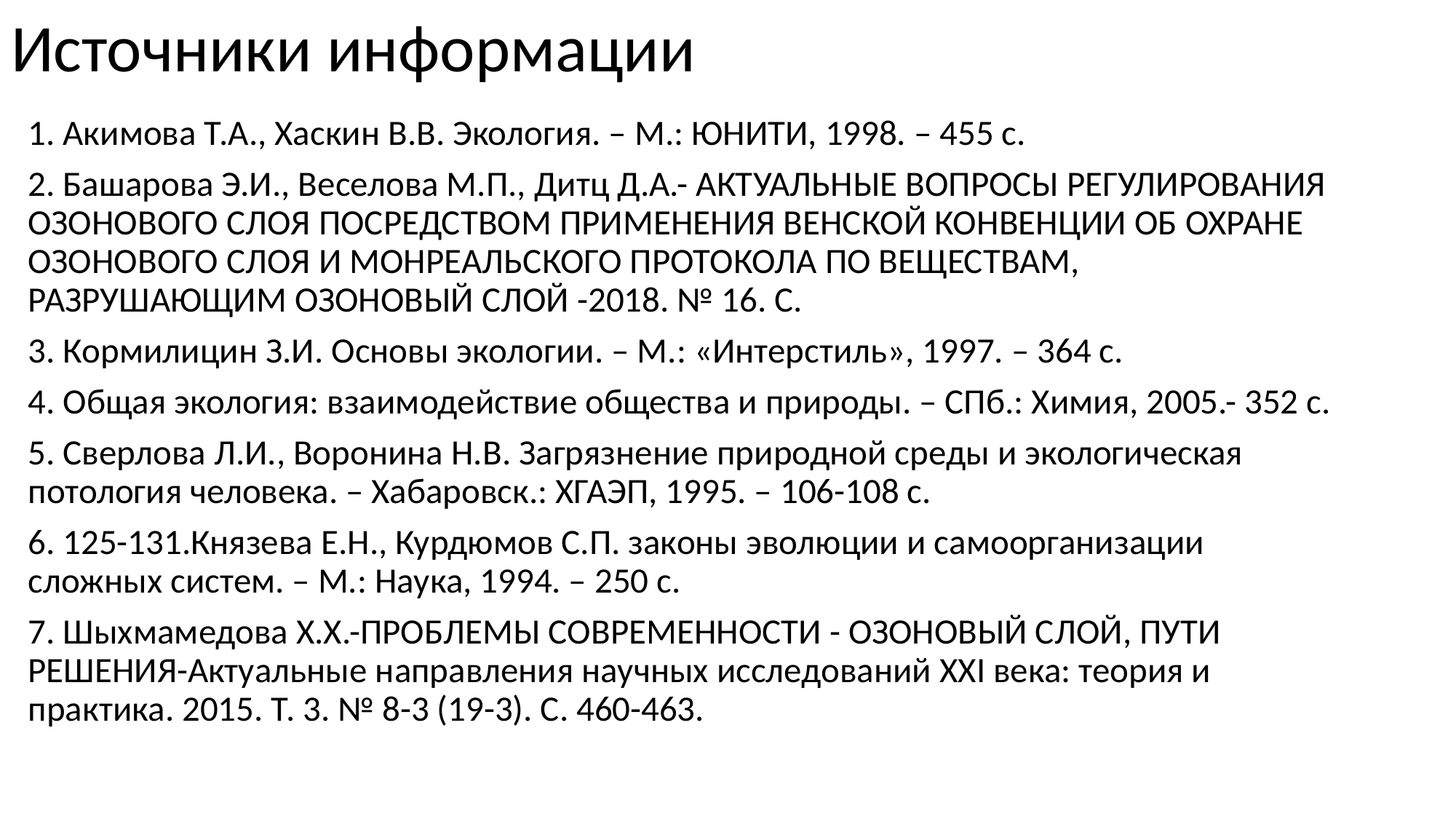

# Источники информации
1. Акимова Т.А., Хаскин В.В. Экология. – М.: ЮНИТИ, 1998. – 455 с.
2. Башарова Э.И., Веселова М.П., Дитц Д.А.- АКТУАЛЬНЫЕ ВОПРОСЫ РЕГУЛИРОВАНИЯ ОЗОНОВОГО СЛОЯ ПОСРЕДСТВОМ ПРИМЕНЕНИЯ ВЕНСКОЙ КОНВЕНЦИИ ОБ ОХРАНЕ ОЗОНОВОГО СЛОЯ И МОНРЕАЛЬСКОГО ПРОТОКОЛА ПО ВЕЩЕСТВАМ, РАЗРУШАЮЩИМ ОЗОНОВЫЙ СЛОЙ -2018. № 16. С.
3. Кормилицин З.И. Основы экологии. – М.: «Интерстиль», 1997. – 364 с.
4. Общая экология: взаимодействие общества и природы. – СПб.: Химия, 2005.- 352 с.
5. Сверлова Л.И., Воронина Н.В. Загрязнение природной среды и экологическая потология человека. – Хабаровск.: ХГАЭП, 1995. – 106-108 с.
6. 125-131.Князева Е.Н., Курдюмов С.П. законы эволюции и самоорганизации сложных систем. – М.: Наука, 1994. – 250 с.
7. Шыхмамедова Х.Х.-ПРОБЛЕМЫ СОВРЕМЕННОСТИ - ОЗОНОВЫЙ СЛОЙ, ПУТИ РЕШЕНИЯ-Актуальные направления научных исследований XXI века: теория и практика. 2015. Т. 3. № 8-3 (19-3). С. 460-463.